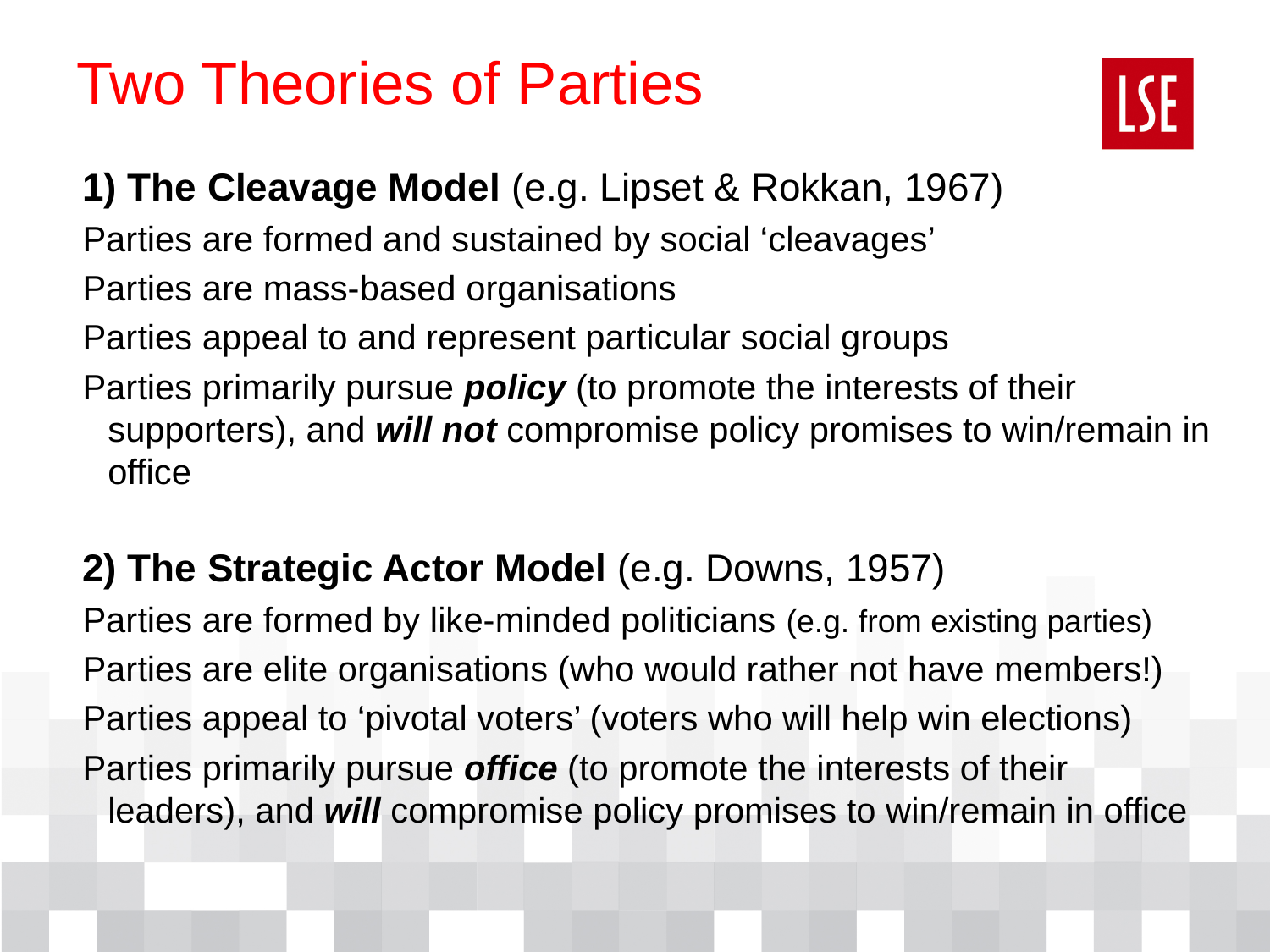

Two Theories of Parties
1) The Cleavage Model (e.g. Lipset & Rokkan, 1967)
Parties are formed and sustained by social ‘cleavages’
Parties are mass-based organisations
Parties appeal to and represent particular social groups
Parties primarily pursue policy (to promote the interests of their supporters), and will not compromise policy promises to win/remain in office

2) The Strategic Actor Model (e.g. Downs, 1957)
Parties are formed by like-minded politicians (e.g. from existing parties)
Parties are elite organisations (who would rather not have members!)
Parties appeal to ‘pivotal voters’ (voters who will help win elections)
Parties primarily pursue office (to promote the interests of their leaders), and will compromise policy promises to win/remain in office